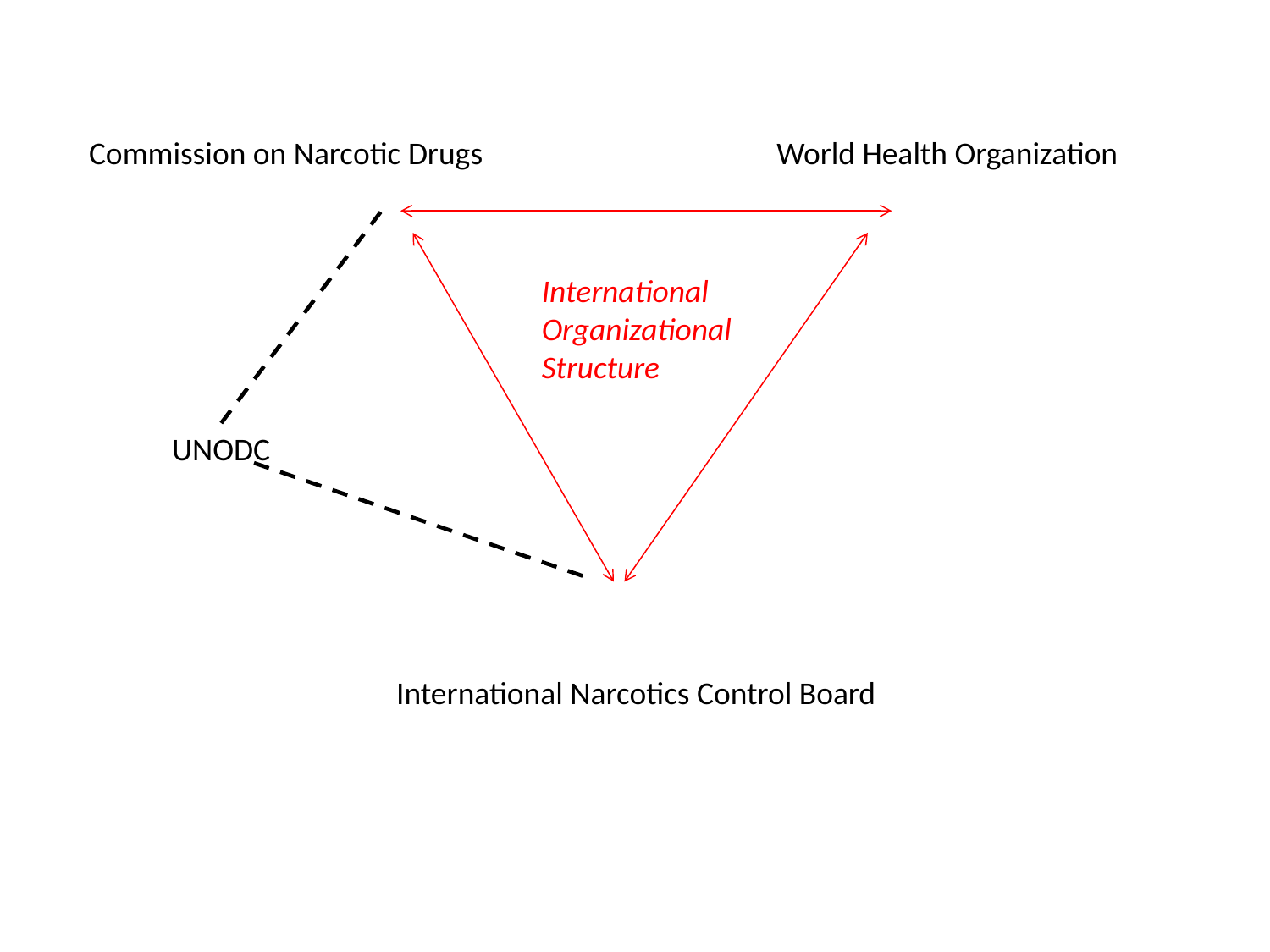

Commission on Narcotic Drugs
World Health Organization
International Organizational Structure

UNODC
International Narcotics Control Board